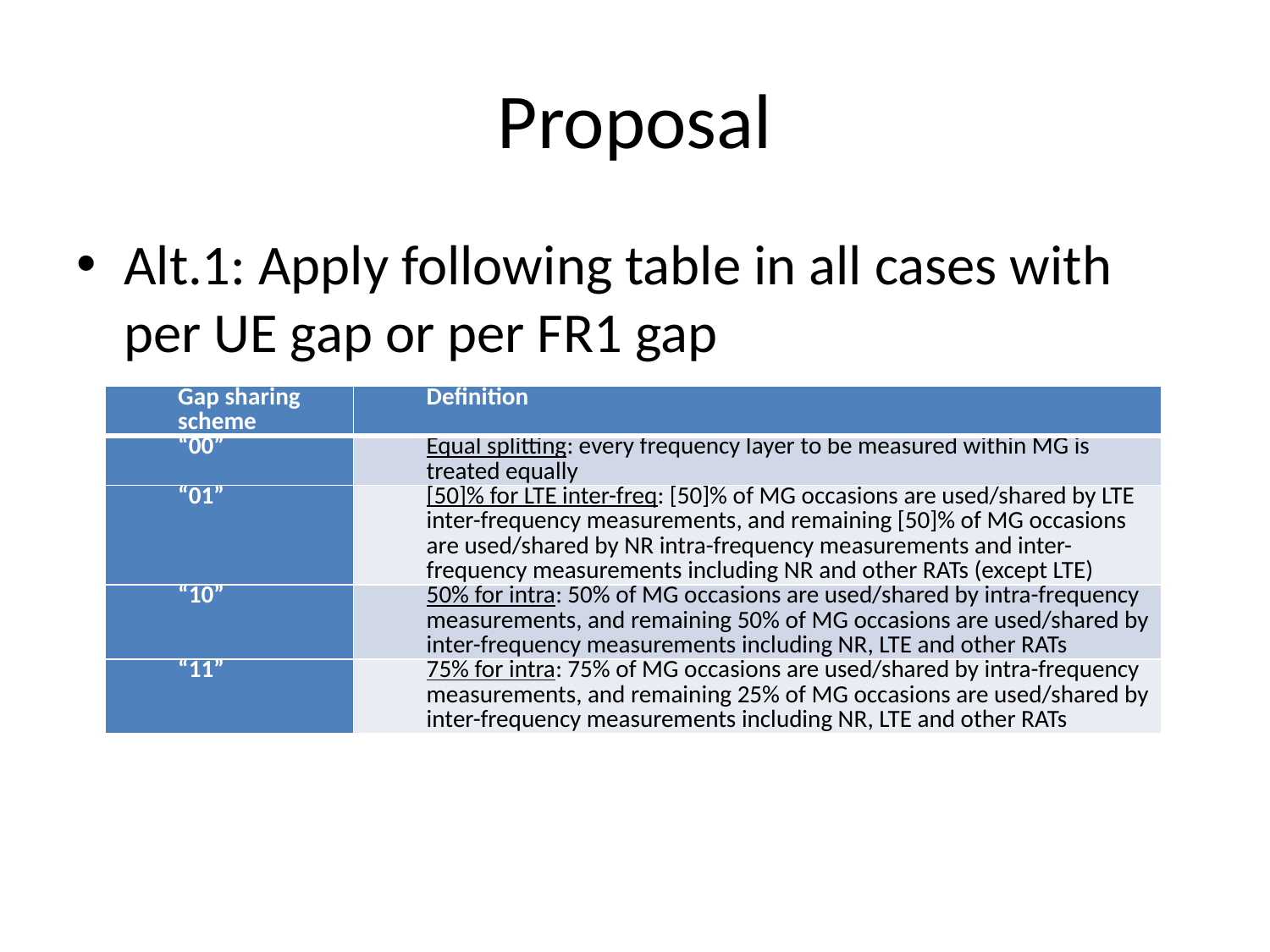

# Proposal
Alt.1: Apply following table in all cases with per UE gap or per FR1 gap
| Gap sharing scheme | Definition |
| --- | --- |
| “00” | Equal splitting: every frequency layer to be measured within MG is treated equally |
| “01” | [50]% for LTE inter-freq: [50]% of MG occasions are used/shared by LTE inter-frequency measurements, and remaining [50]% of MG occasions are used/shared by NR intra-frequency measurements and inter-frequency measurements including NR and other RATs (except LTE) |
| “10” | 50% for intra: 50% of MG occasions are used/shared by intra-frequency measurements, and remaining 50% of MG occasions are used/shared by inter-frequency measurements including NR, LTE and other RATs |
| “11” | 75% for intra: 75% of MG occasions are used/shared by intra-frequency measurements, and remaining 25% of MG occasions are used/shared by inter-frequency measurements including NR, LTE and other RATs |